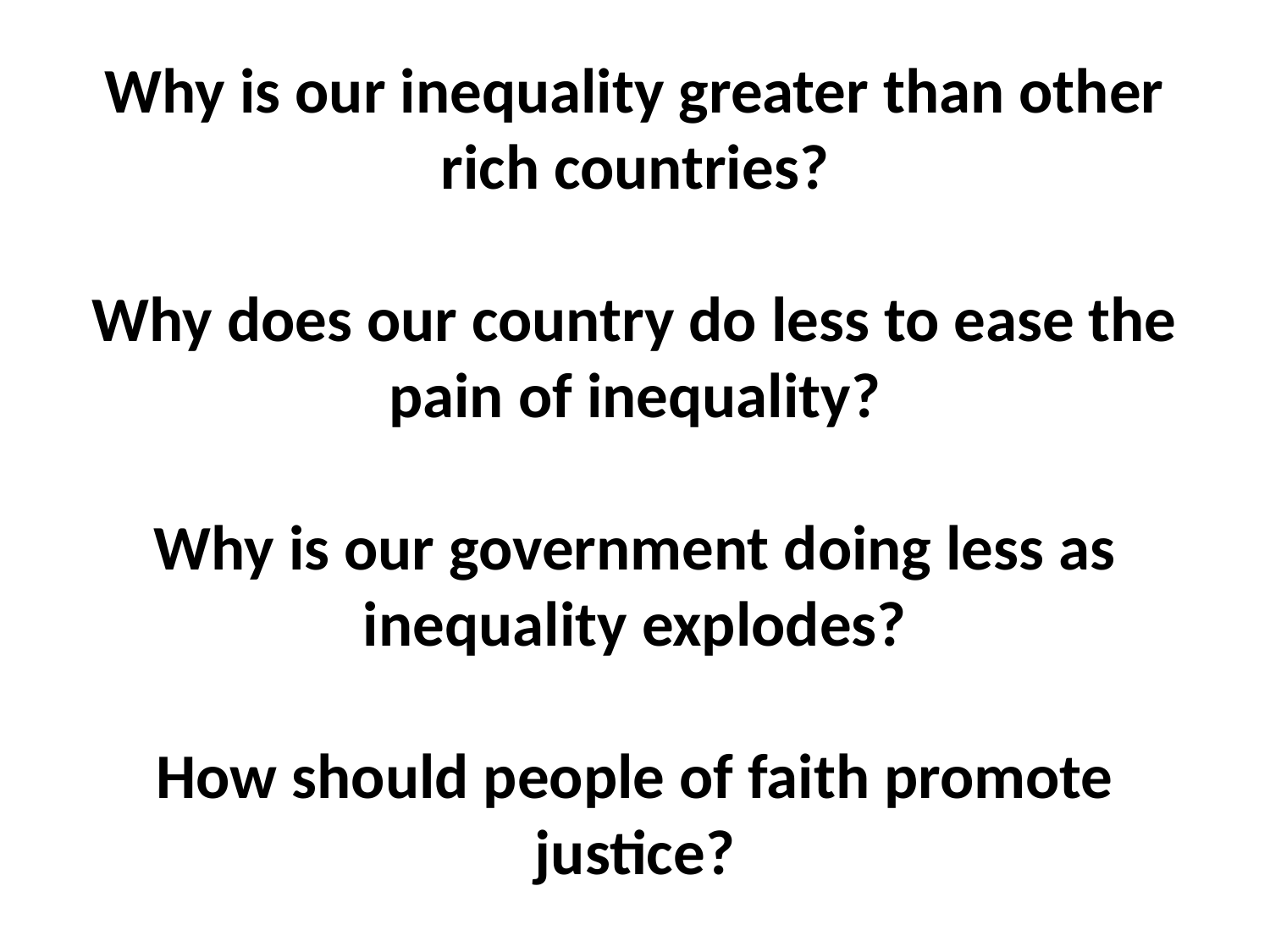

# Why is our inequality greater than other rich countries? Why does our country do less to ease the pain of inequality? Why is our government doing less as inequality explodes? How should people of faith promote justice?